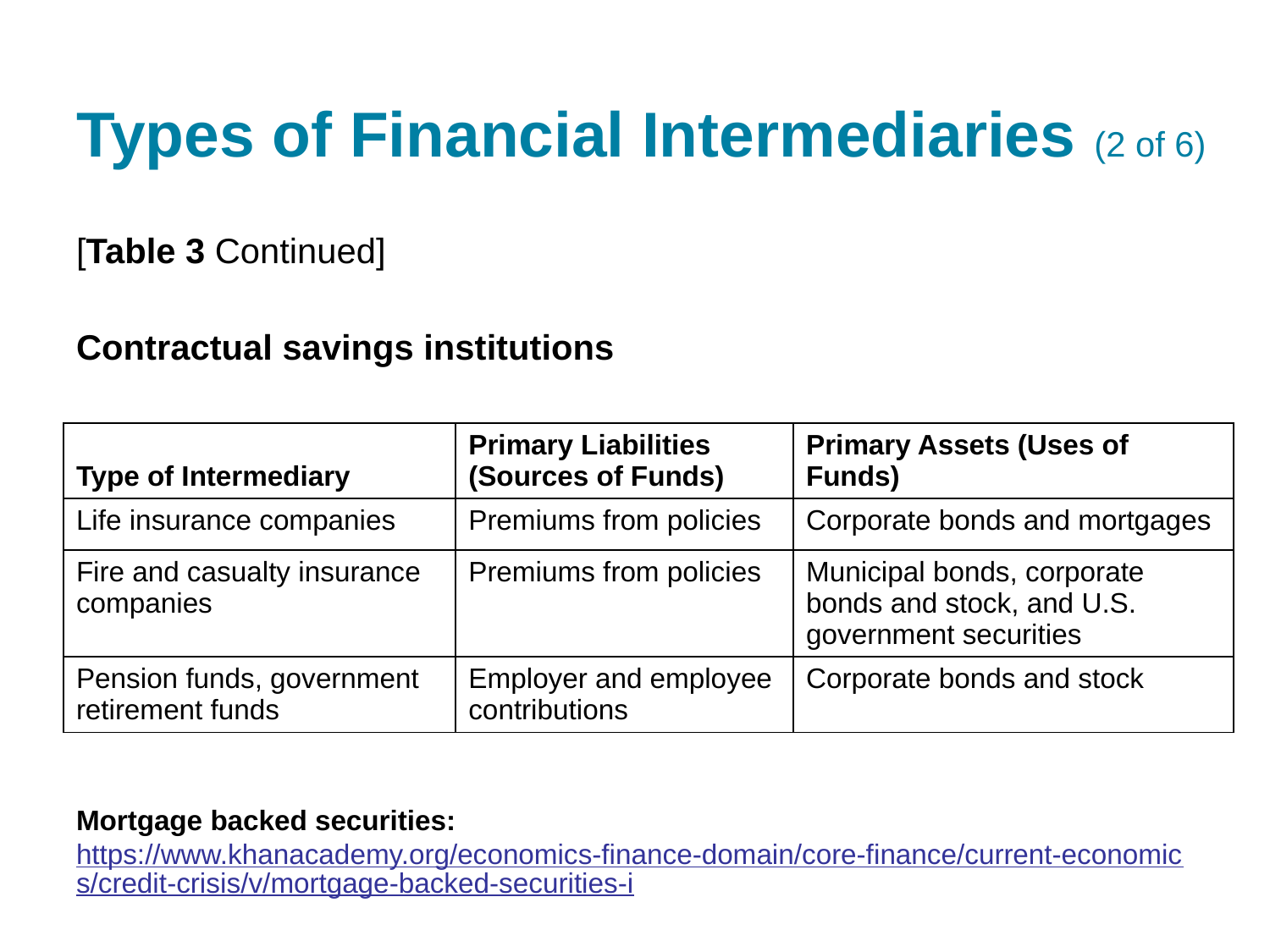

# Types of Financial Intermediaries (2 of 6)
[Table 3 Continued]
Contractual savings institutions
| Type of Intermediary | Primary Liabilities (Sources of Funds) | Primary Assets (Uses of Funds) |
| --- | --- | --- |
| Life insurance companies | Premiums from policies | Corporate bonds and mortgages |
| Fire and casualty insurance companies | Premiums from policies | Municipal bonds, corporate bonds and stock, and U.S. government securities |
| Pension funds, government retirement funds | Employer and employee contributions | Corporate bonds and stock |
Mortgage backed securities: https://www.khanacademy.org/economics-finance-domain/core-finance/current-economics/credit-crisis/v/mortgage-backed-securities-i